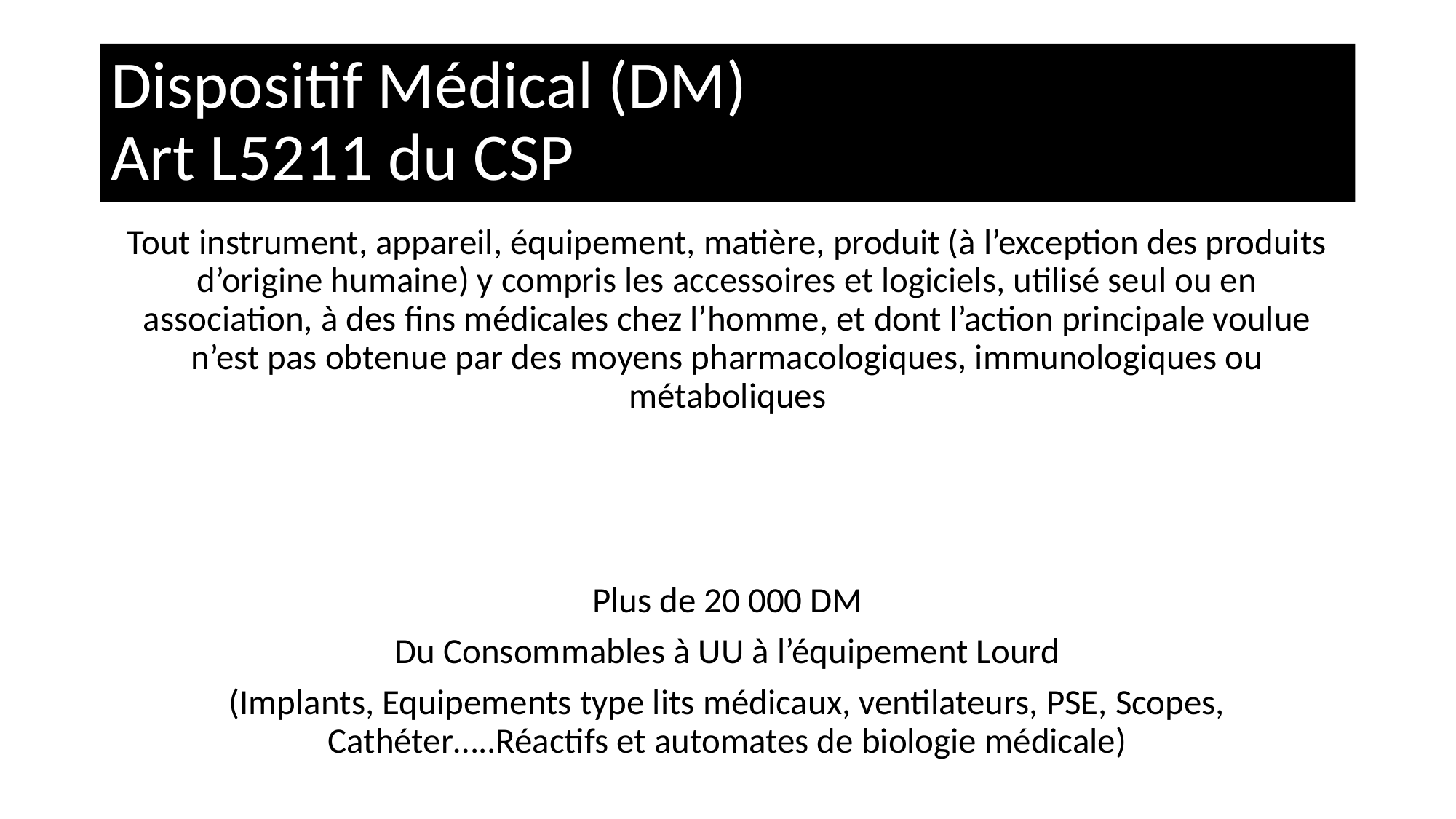

# Dispositif Médical (DM) Art L5211 du CSP
Tout instrument, appareil, équipement, matière, produit (à l’exception des produits d’origine humaine) y compris les accessoires et logiciels, utilisé seul ou en association, à des fins médicales chez l’homme, et dont l’action principale voulue n’est pas obtenue par des moyens pharmacologiques, immunologiques ou métaboliques

Plus de 20 000 DM
Du Consommables à UU à l’équipement Lourd
(Implants, Equipements type lits médicaux, ventilateurs, PSE, Scopes, Cathéter…..Réactifs et automates de biologie médicale)